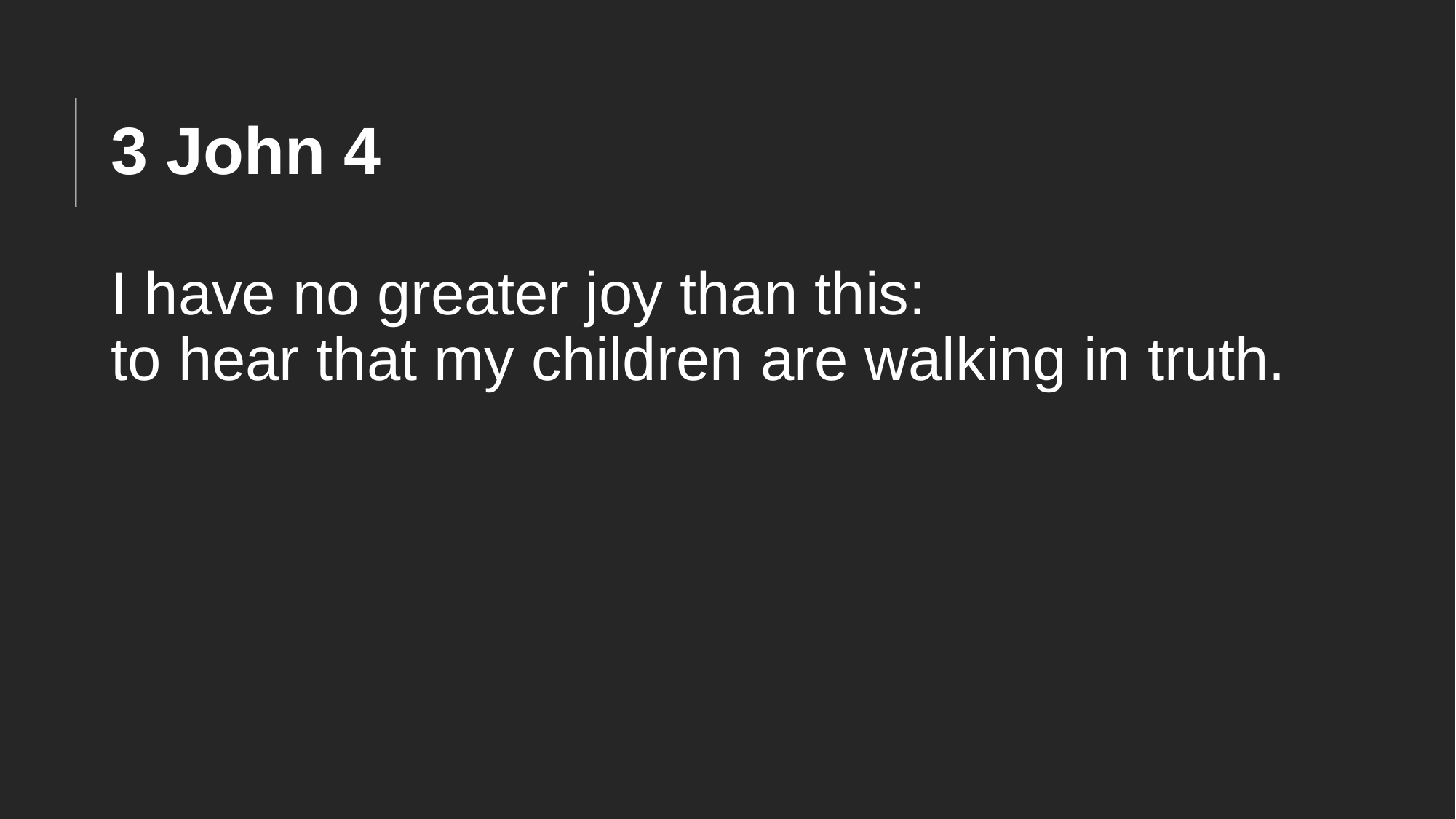

# 3 John 4
I have no greater joy than this:
to hear that my children are walking in truth.